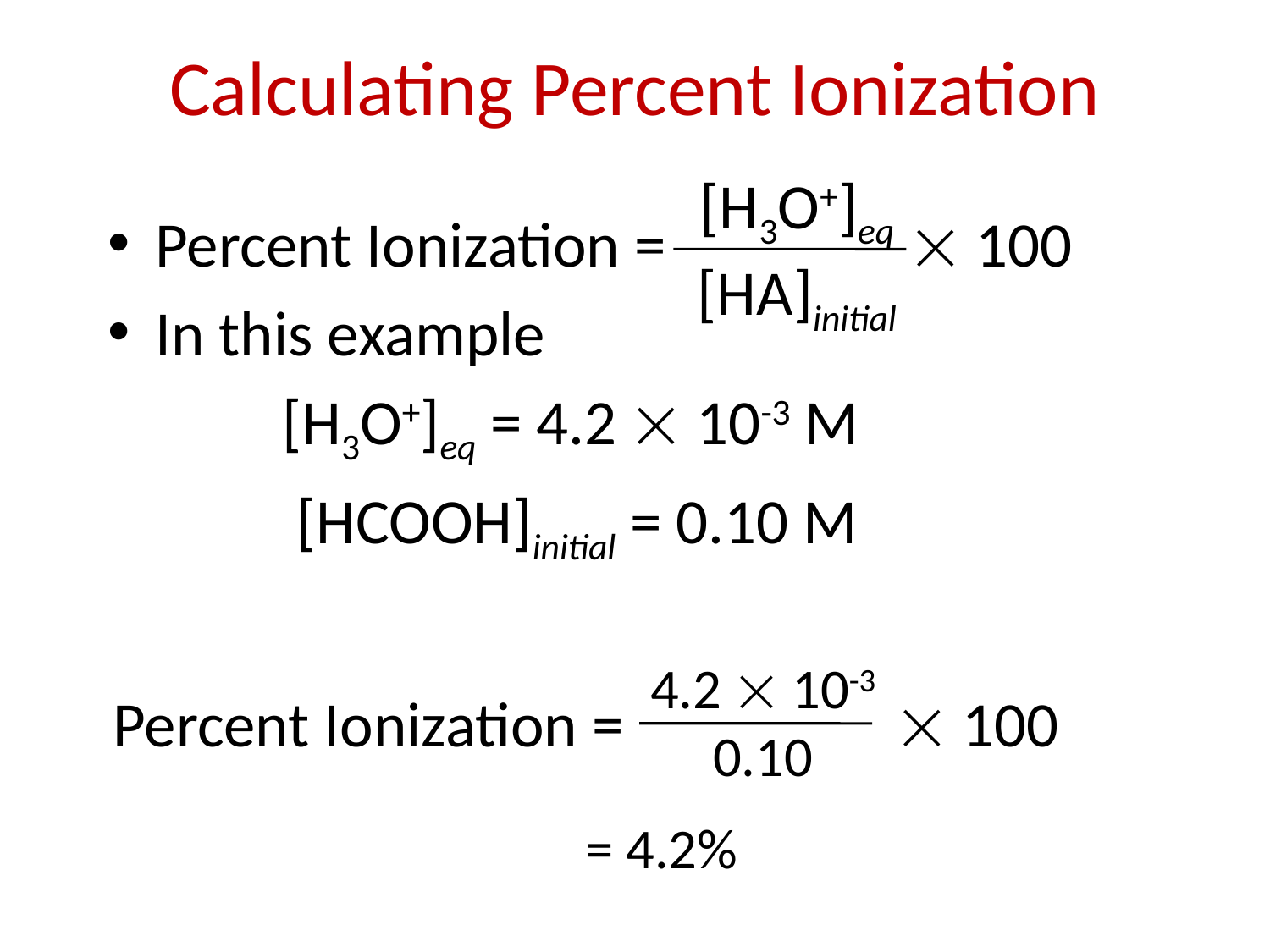

Calculating Percent Ionization
[H3O+]eq
[HA]initial

Percent Ionization =                 × 100
In this example
		[H3O+]eq = 4.2 × 10-3 M
		 [HCOOH]initial = 0.10 M
4.2 × 10-3
0.10

	Percent Ionization =                   × 100

= 4.2%